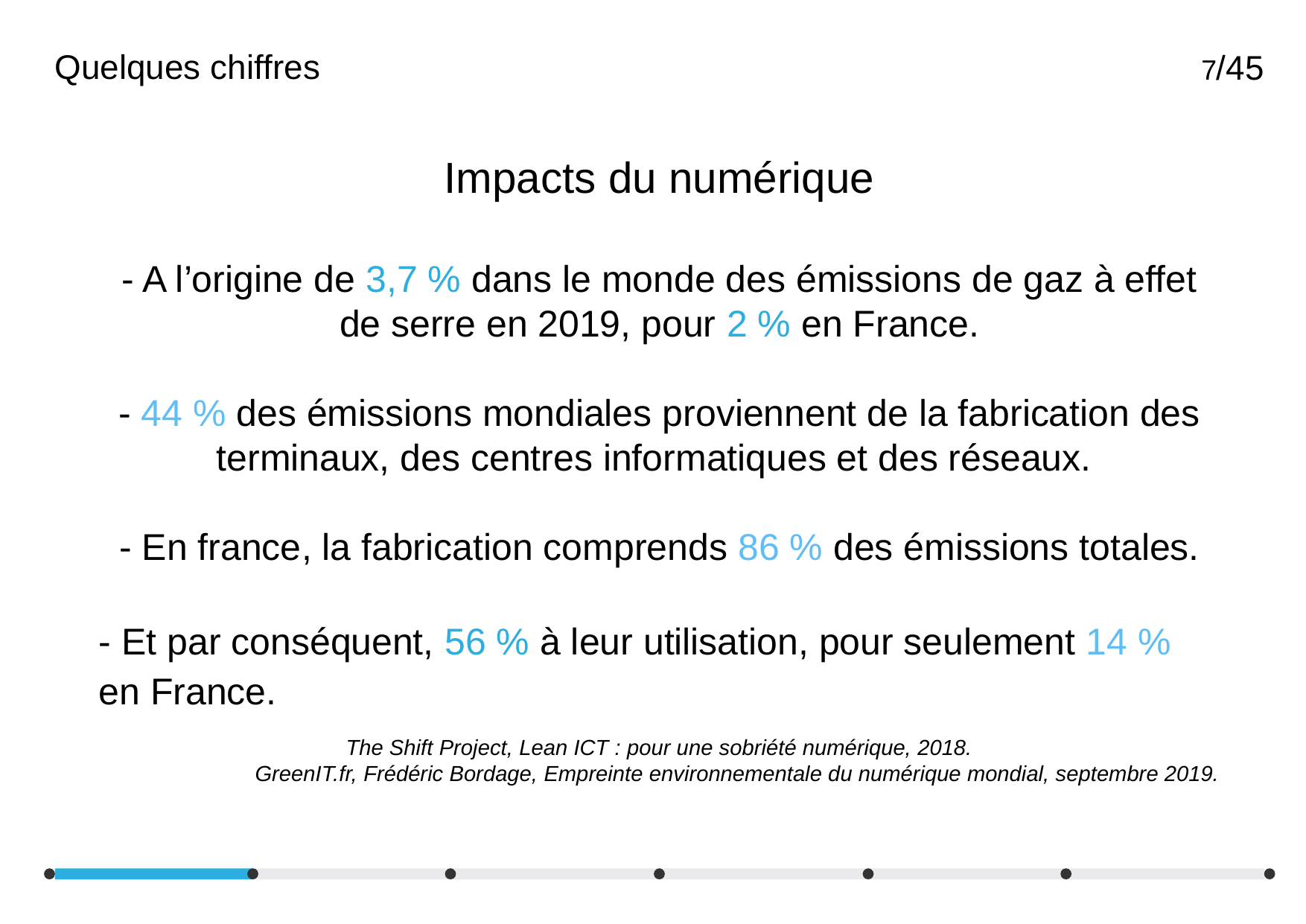

# Quelques chiffres
7/45
Impacts du numérique
- A l’origine de 3,7 % dans le monde des émissions de gaz à effet de serre en 2019, pour 2 % en France.

- 44 % des émissions mondiales proviennent de la fabrication des terminaux, des centres informatiques et des réseaux.

- En france, la fabrication comprends 86 % des émissions totales.

- Et par conséquent, 56 % à leur utilisation, pour seulement 14 % en France.
The Shift Project, Lean ICT : pour une sobriété numérique, 2018.
GreenIT.fr, Frédéric Bordage, Empreinte environnementale du numérique mondial, septembre 2019.